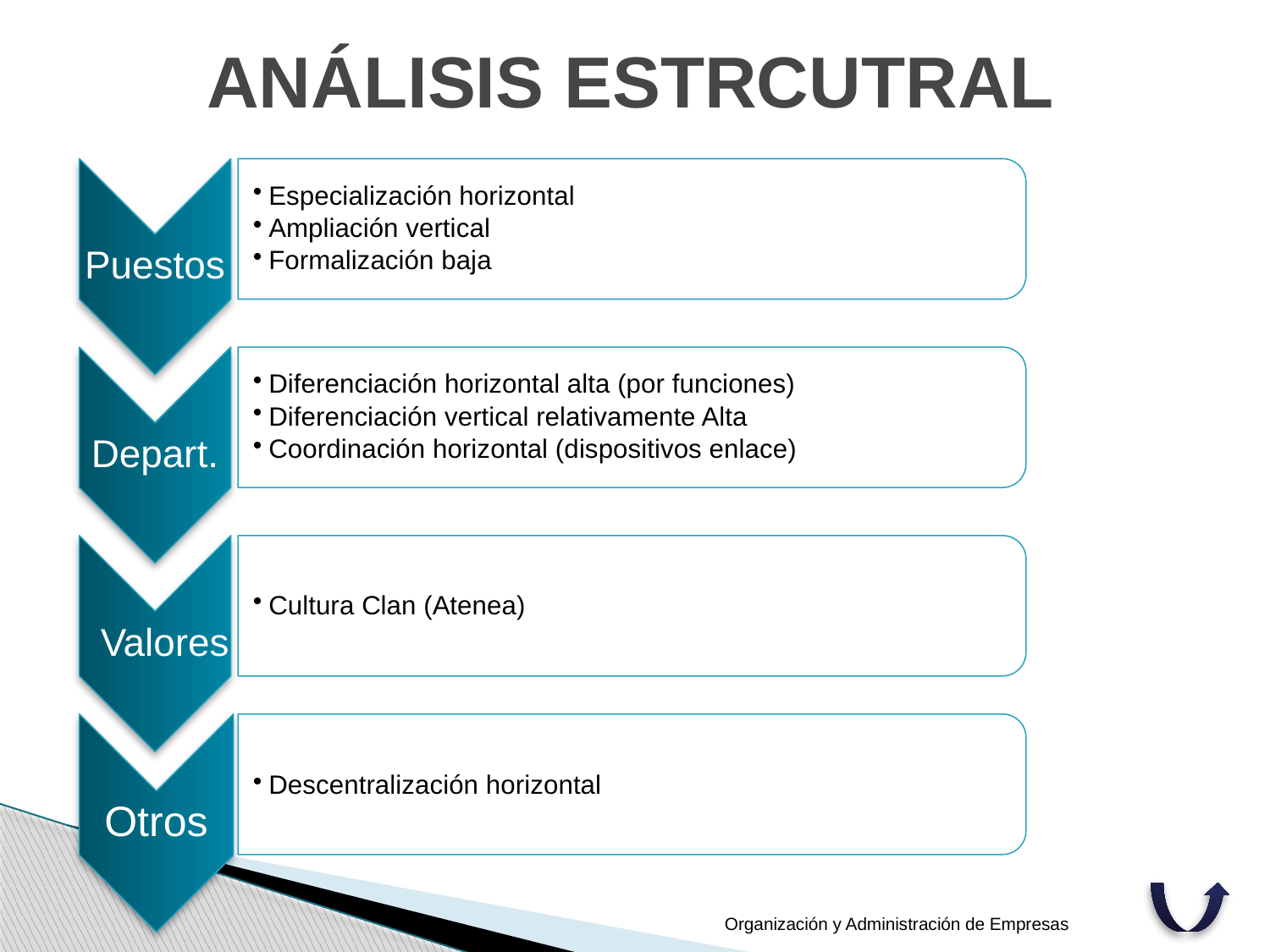

# ANÁLISIS ESTRCUTRAL

Puestos

Especialización horizontal
Ampliación vertical
Formalización baja

Depart.

Diferenciación horizontal alta (por funciones)
Diferenciación vertical relativamente Alta
Coordinación horizontal (dispositivos enlace)

Valores

Cultura Clan (Atenea)

Otros

Descentralización horizontal

Organización y Administración de Empresas